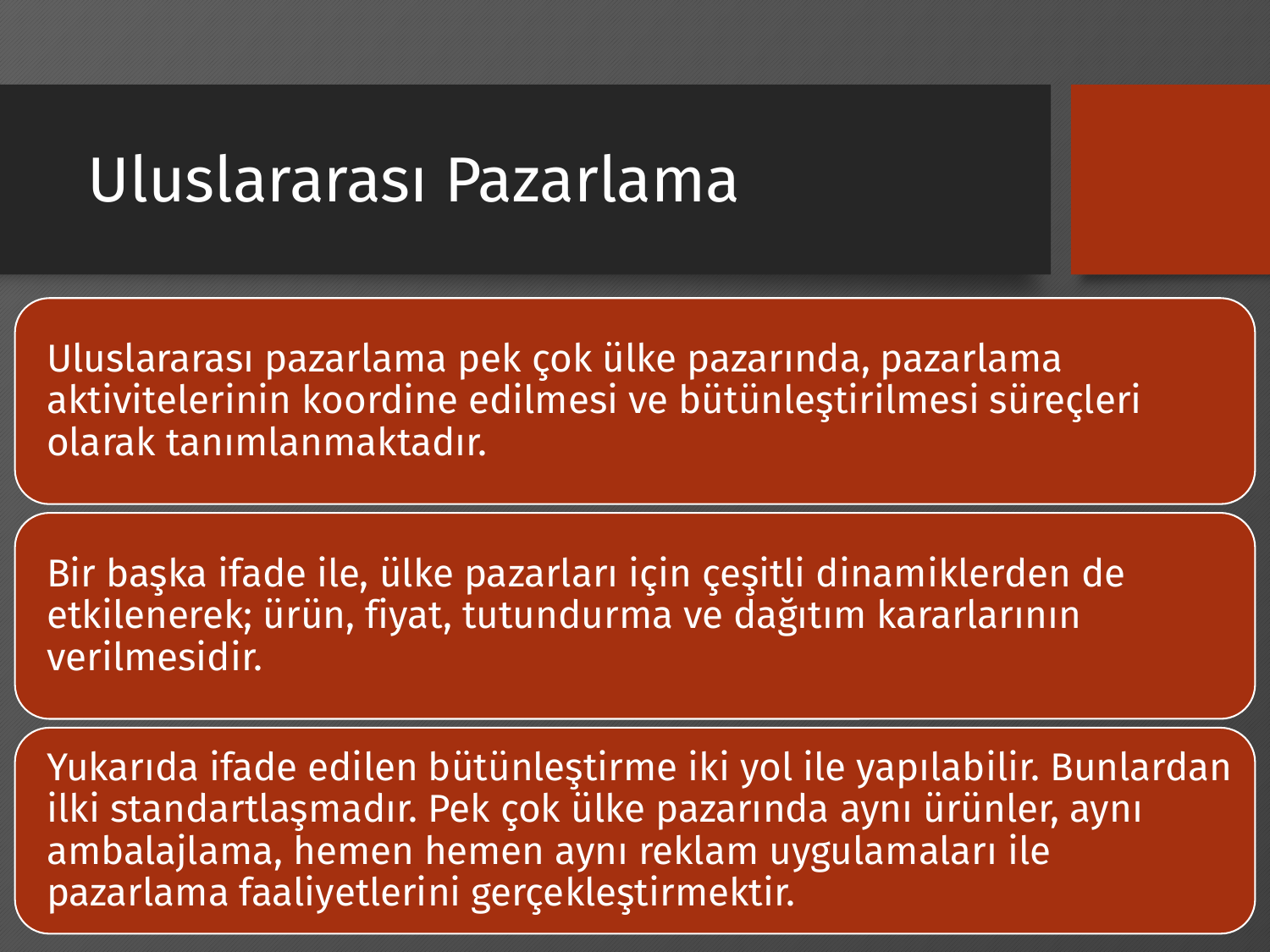

# Uluslararası Pazarlama
Uluslararası pazarlama pek çok ülke pazarında, pazarlama aktivitelerinin koordine edilmesi ve bütünleştirilmesi süreçleri olarak tanımlanmaktadır.
Bir başka ifade ile, ülke pazarları için çeşitli dinamiklerden de etkilenerek; ürün, fiyat, tutundurma ve dağıtım kararlarının verilmesidir.
Yukarıda ifade edilen bütünleştirme iki yol ile yapılabilir. Bunlardan ilki standartlaşmadır. Pek çok ülke pazarında aynı ürünler, aynı ambalajlama, hemen hemen aynı reklam uygulamaları ile pazarlama faaliyetlerini gerçekleştirmektir.